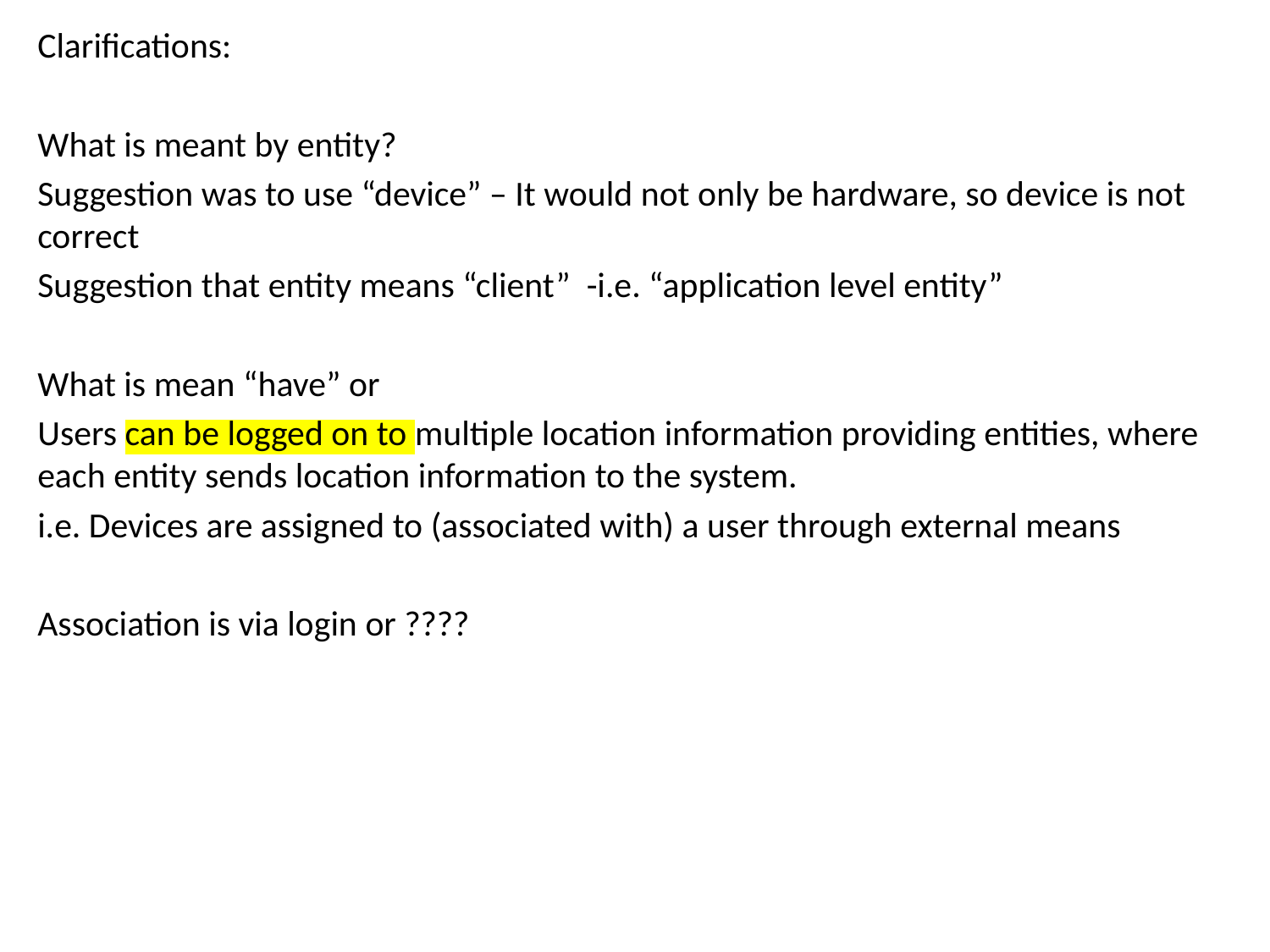

Clarifications:

What is meant by entity?
Suggestion was to use “device” – It would not only be hardware, so device is not correct
Suggestion that entity means “client”  -i.e. “application level entity”

What is mean “have” or
Users can be logged on to multiple location information providing entities, where each entity sends location information to the system.
i.e. Devices are assigned to (associated with) a user through external means

Association is via login or ????